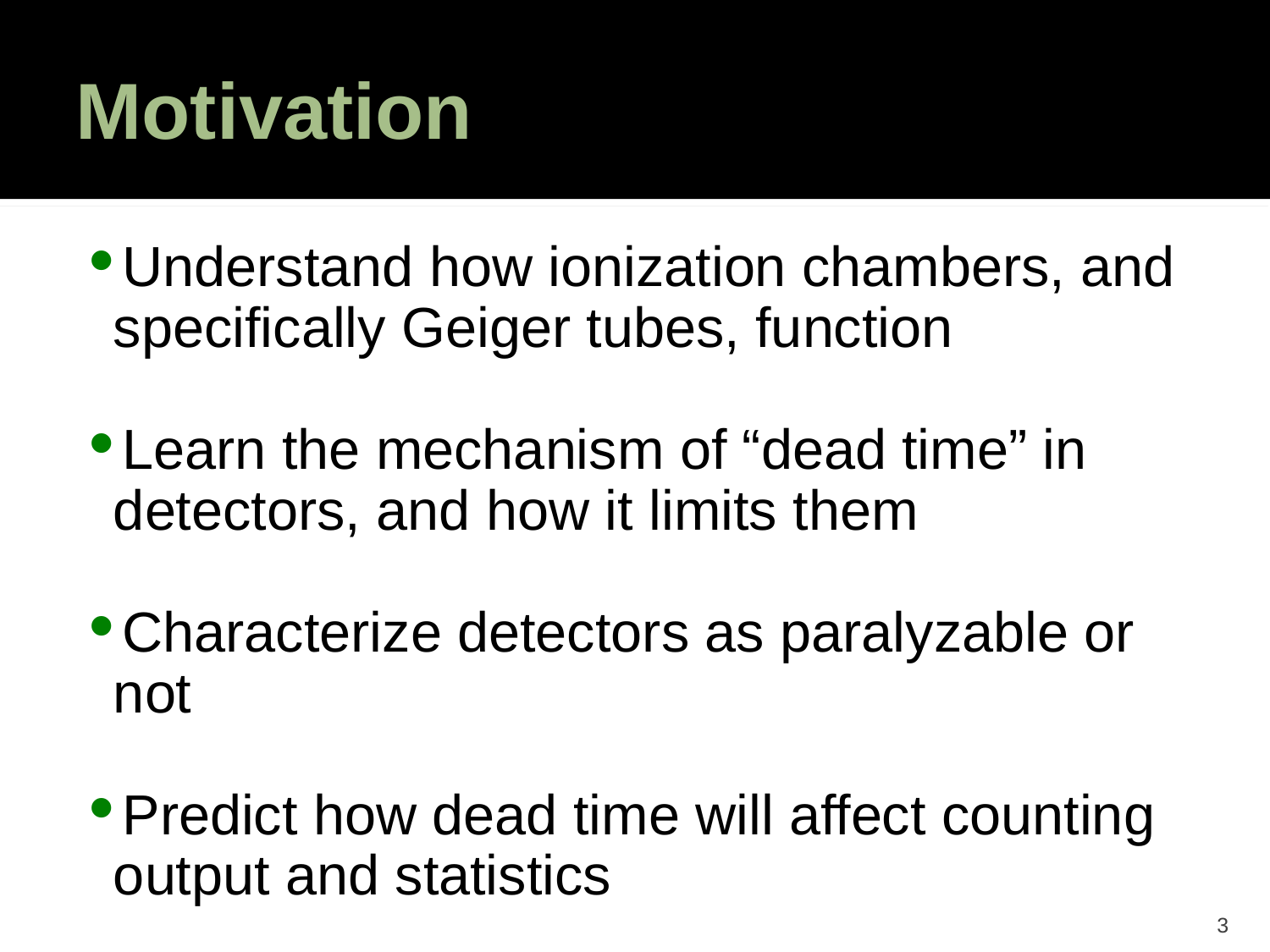

Motivation
Understand how ionization chambers, and specifically Geiger tubes, function

Learn the mechanism of “dead time” in detectors, and how it limits them

Characterize detectors as paralyzable or not

Predict how dead time will affect counting output and statistics
3